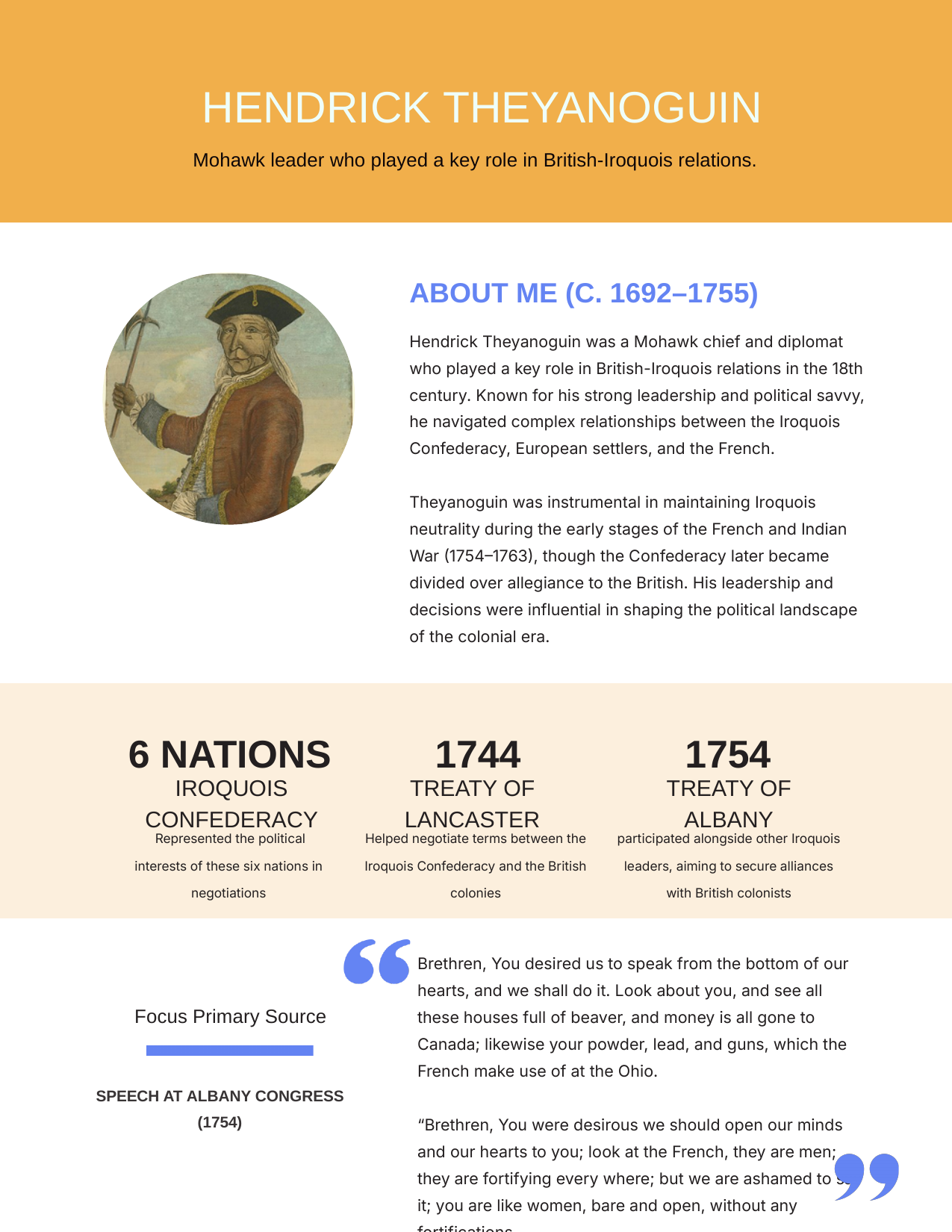

HENDRICK THEYANOGUIN
Mohawk leader who played a key role in British-Iroquois relations.
ABOUT ME (C. 1692–1755)

Hendrick Theyanoguin was a Mohawk chief and diplomat who played a key role in British-Iroquois relations in the 18th century. Known for his strong leadership and political savvy, he navigated complex relationships between the Iroquois Confederacy, European settlers, and the French.

Theyanoguin was instrumental in maintaining Iroquois neutrality during the early stages of the French and Indian War (1754–1763), though the Confederacy later became divided over allegiance to the British. His leadership and decisions were influential in shaping the political landscape of the colonial era.

6 NATIONS
1744
1754
IROQUOIS CONFEDERACY
TREATY OF LANCASTER
TREATY OF ALBANY
 Represented the political interests of these six nations in negotiations
Helped negotiate terms between the Iroquois Confederacy and the British colonies
participated alongside other Iroquois leaders, aiming to secure alliances with British colonists

Brethren, You desired us to speak from the bottom of our hearts, and we shall do it. Look about you, and see all these houses full of beaver, and money is all gone to Canada; likewise your powder, lead, and guns, which the French make use of at the Ohio.

“Brethren, You were desirous we should open our minds and our hearts to you; look at the French, they are men; they are fortifying every where; but we are ashamed to say it; you are like women, bare and open, without any fortifications.
Focus Primary Source

SPEECH AT ALBANY CONGRESS (1754)